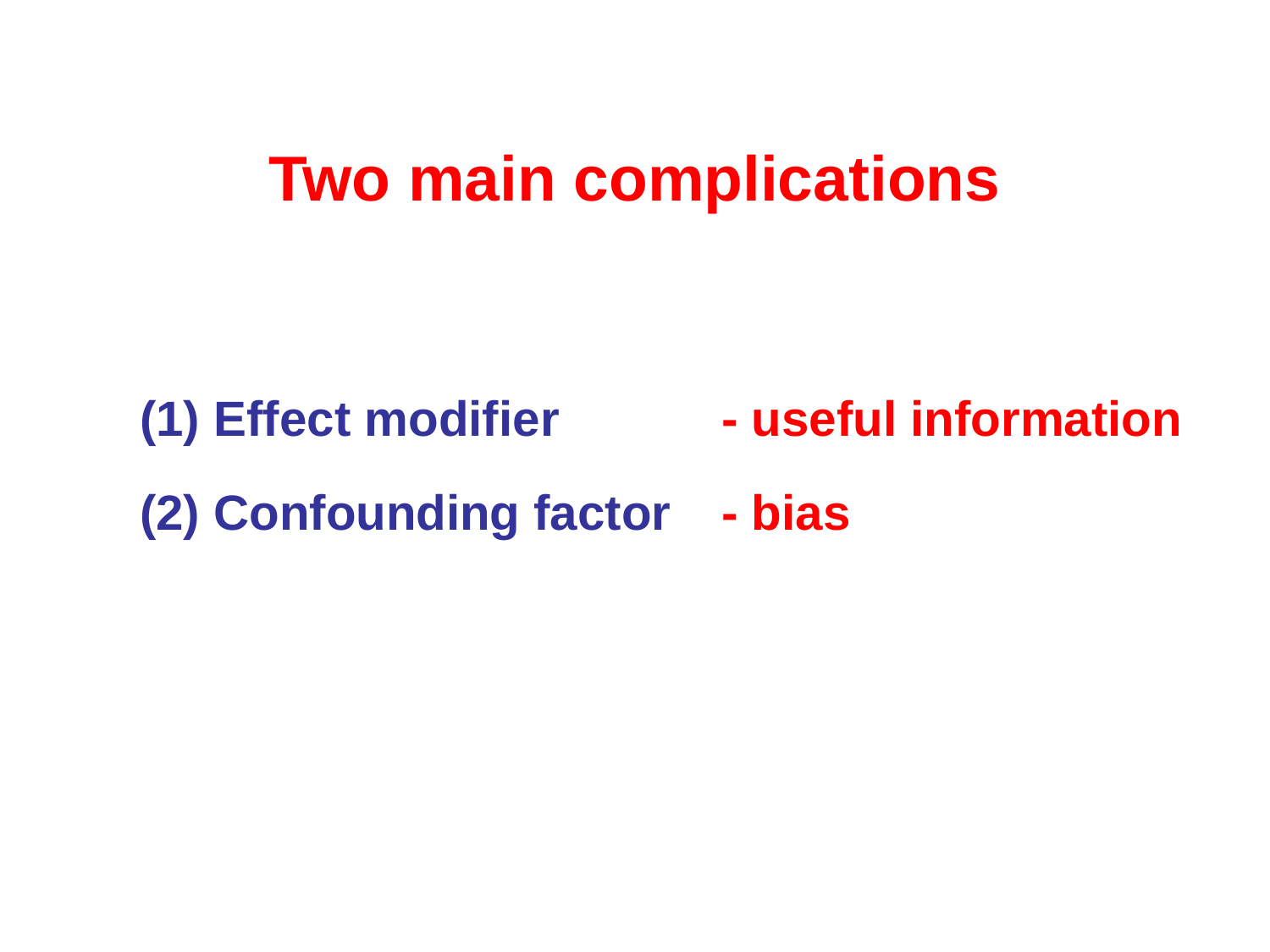

# Two main complications
(1) Effect modifier
(2) Confounding factor

- useful information
- bias